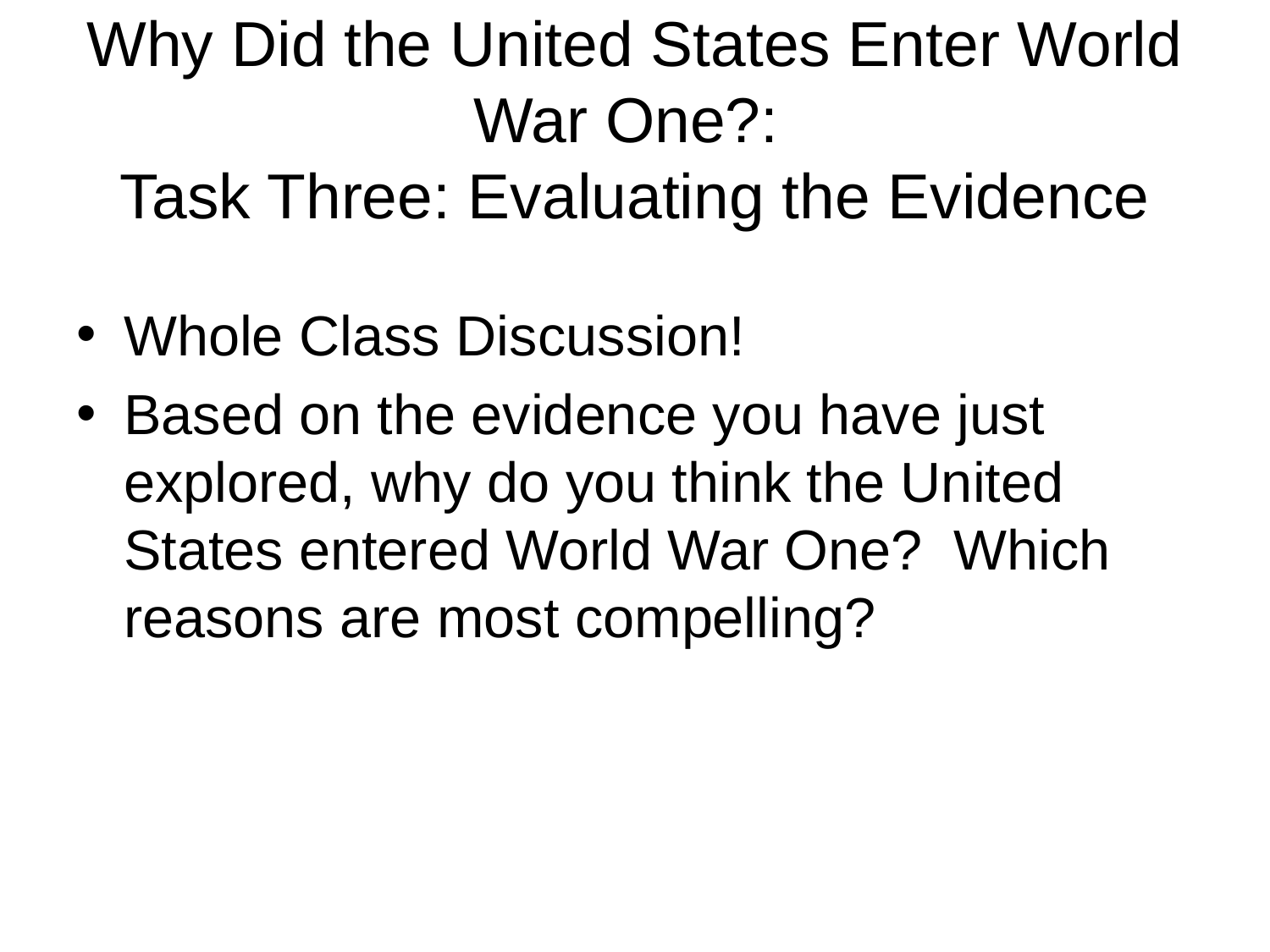

# Why Did the United States Enter World War One?: Task Three: Evaluating the Evidence
Whole Class Discussion!
Based on the evidence you have just explored, why do you think the United States entered World War One?  Which reasons are most compelling?